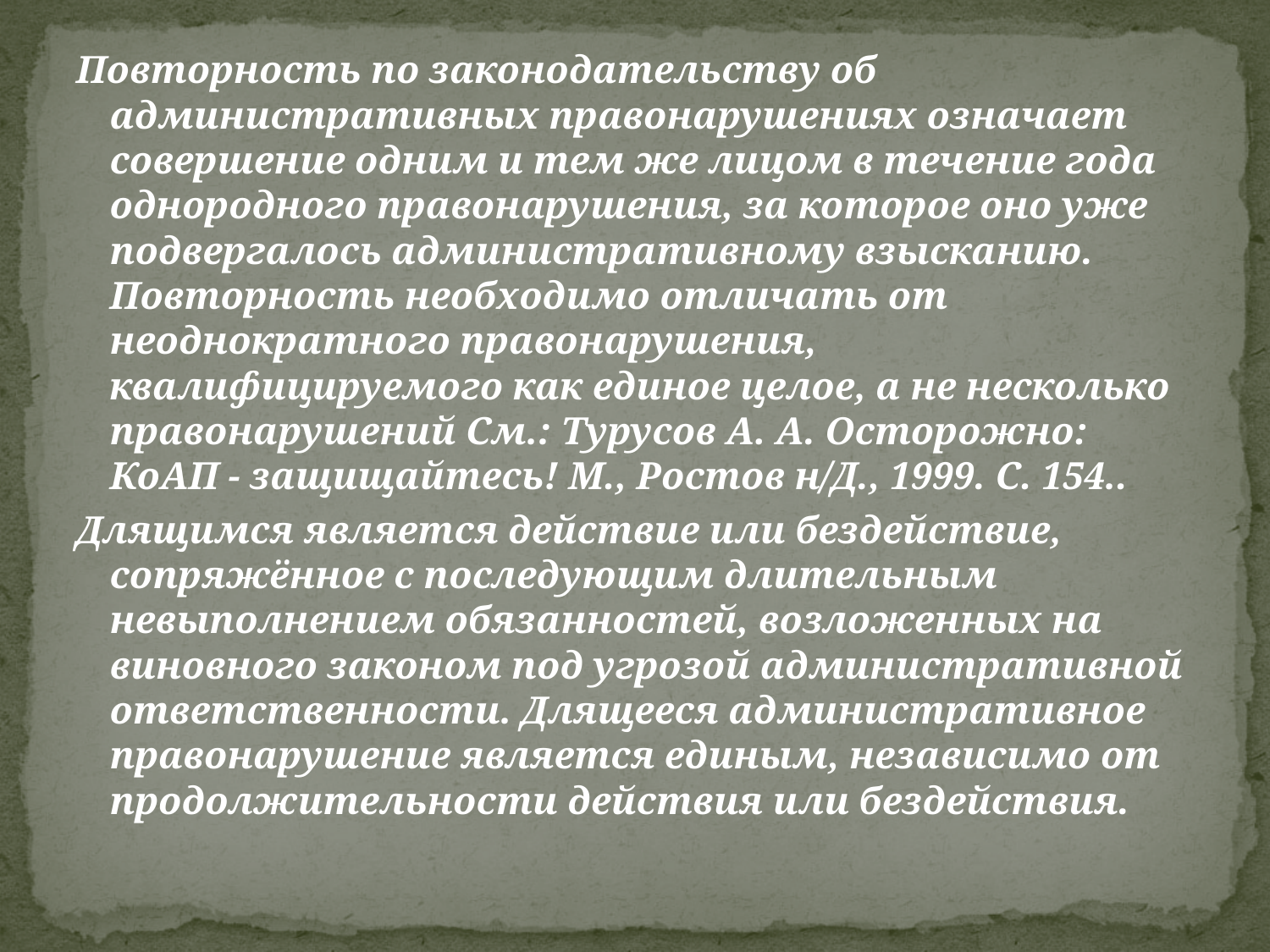

Повторность по законодательству об административных правонарушениях означает совершение одним и тем же лицом в течение года однородного правонарушения, за которое оно уже подвергалось административному взысканию. Повторность необходимо отличать от неоднократного правонарушения, квалифицируемого как единое целое, а не несколько правонарушений См.: Турусов А. А. Осторожно: КоАП - защищайтесь! М., Ростов н/Д., 1999. С. 154..
Длящимся является действие или бездействие, сопряжённое с последующим длительным невыполнением обязанностей, возложенных на виновного законом под угрозой административной ответственности. Длящееся административное правонарушение является единым, независимо от продолжительности действия или бездействия.